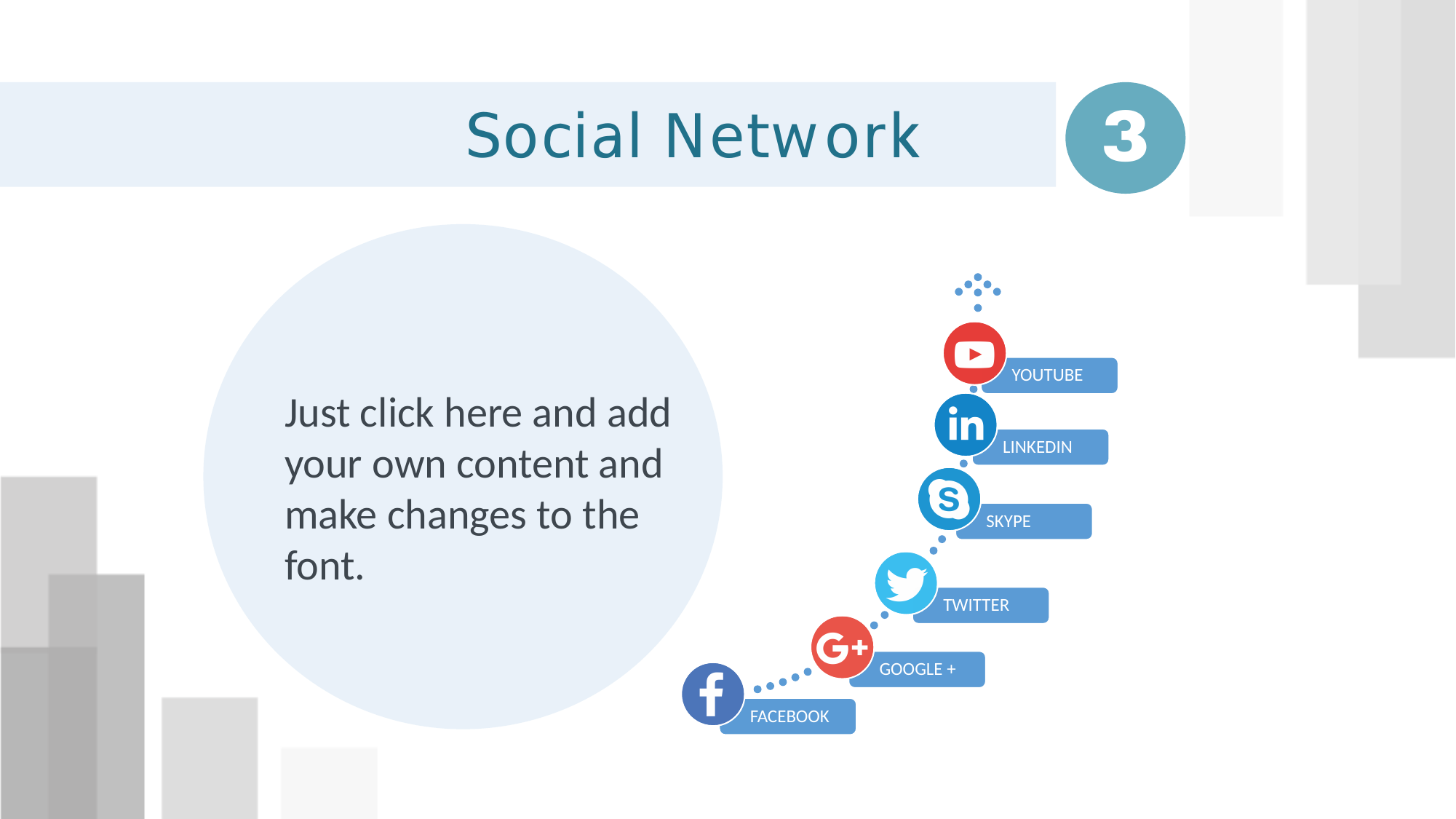

3
Social Network

YOUTUBE

LINKEDIN

SKYPE

TWITTER

GOOGLE +

FACEBOOK
Just click here and add your own content and make changes to the font.